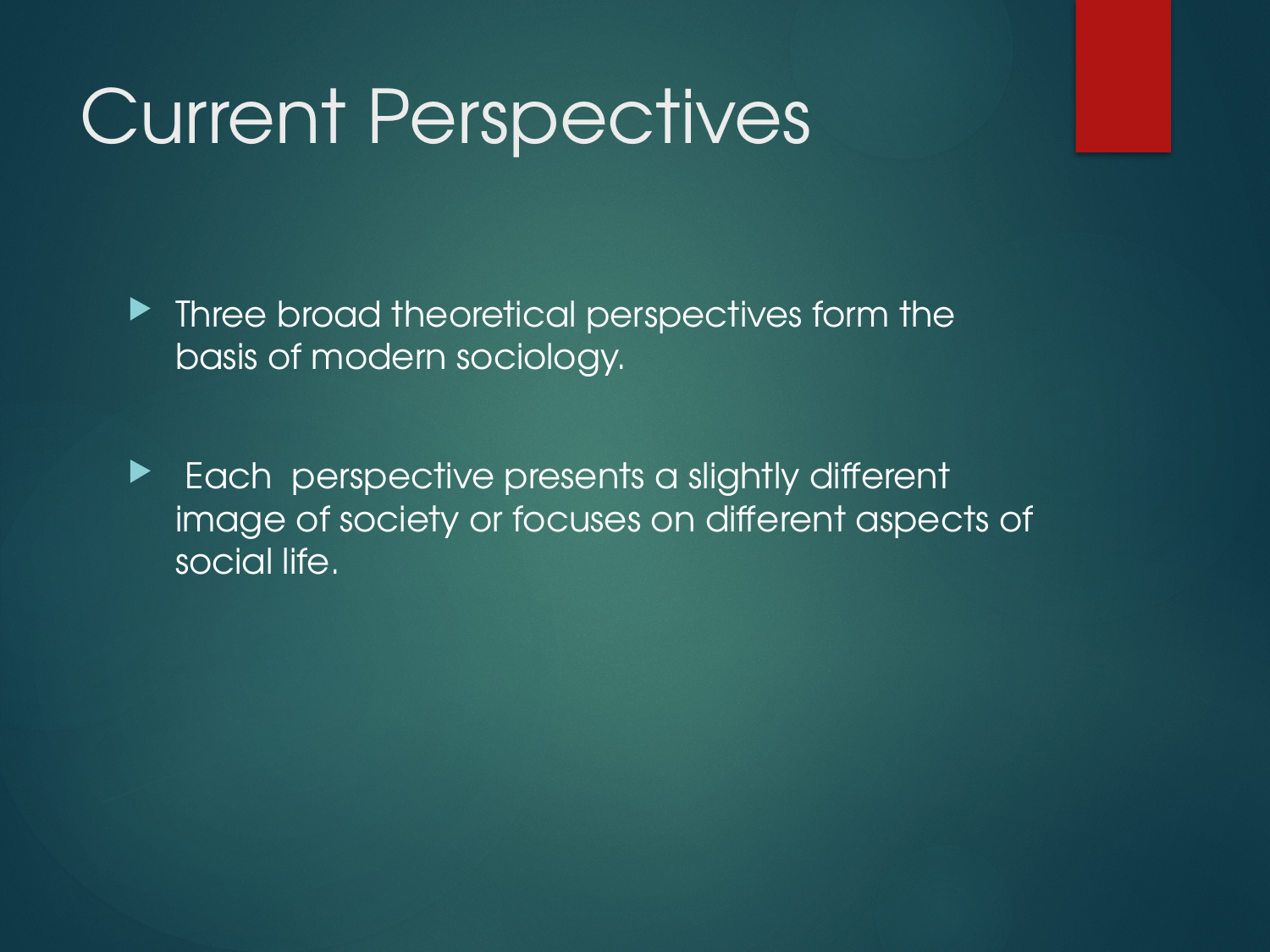

# Current Perspectives
Three broad theoretical perspectives form the basis of modern sociology.

 Each  perspective presents a slightly different image of society or focuses on different aspects of social life.